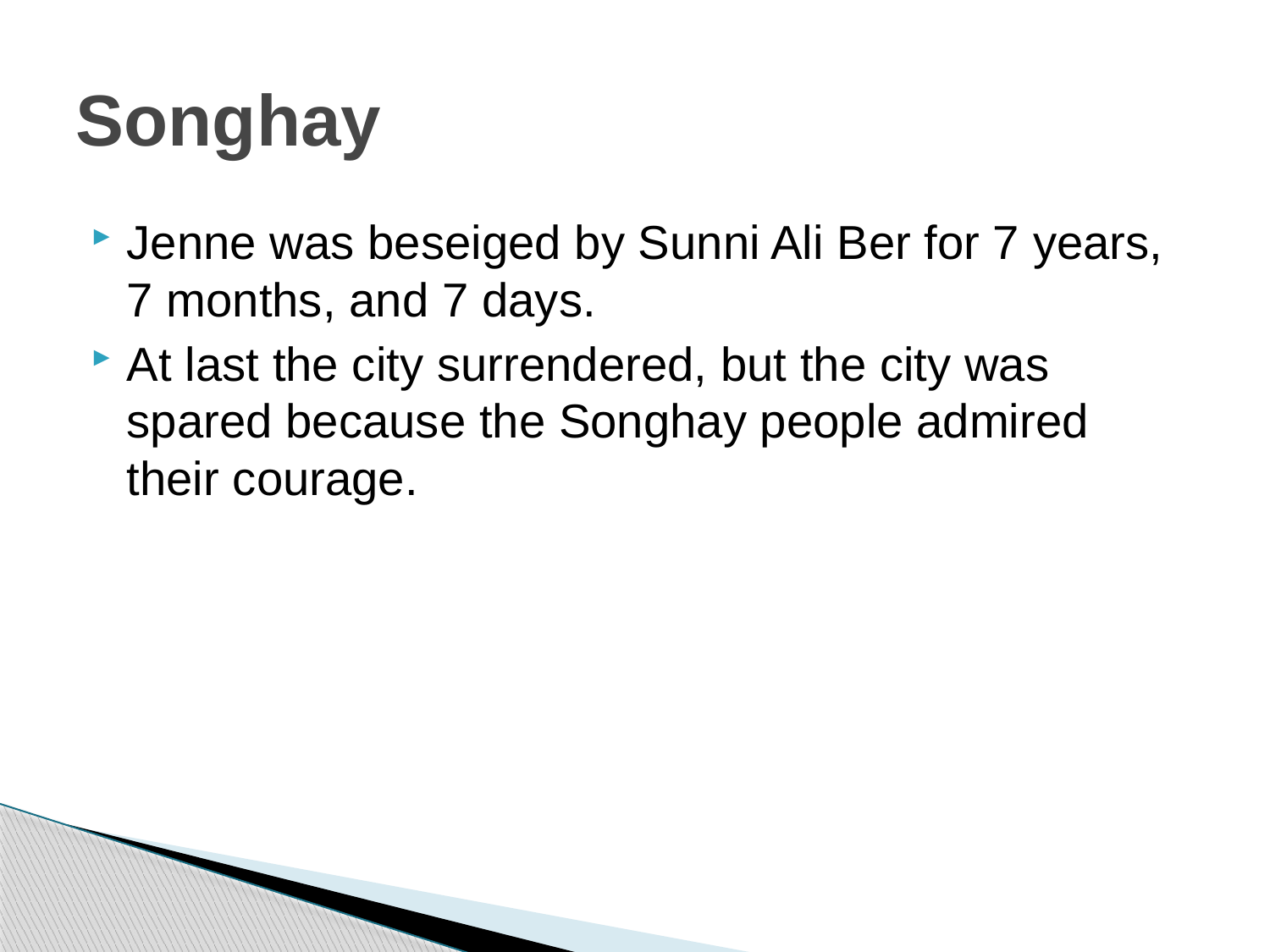

# Songhay
Jenne was beseiged by Sunni Ali Ber for 7 years, 7 months, and 7 days.
At last the city surrendered, but the city was spared because the Songhay people admired their courage.